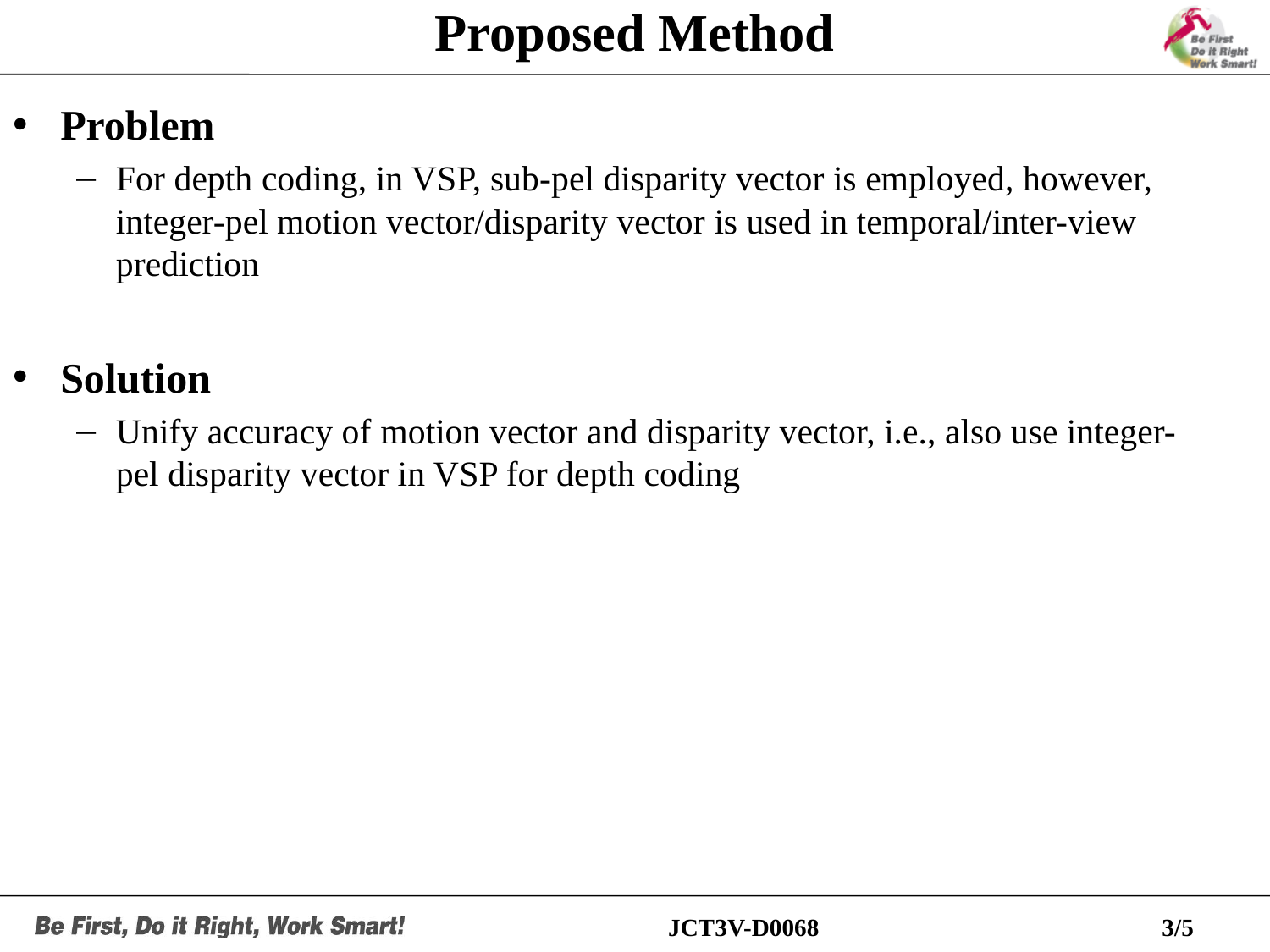

# Proposed Method
Problem
For depth coding, in VSP, sub-pel disparity vector is employed, however, integer-pel motion vector/disparity vector is used in temporal/inter-view prediction

Solution
Unify accuracy of motion vector and disparity vector, i.e., also use integer-pel disparity vector in VSP for depth coding

JCT3V-D0068
3/5